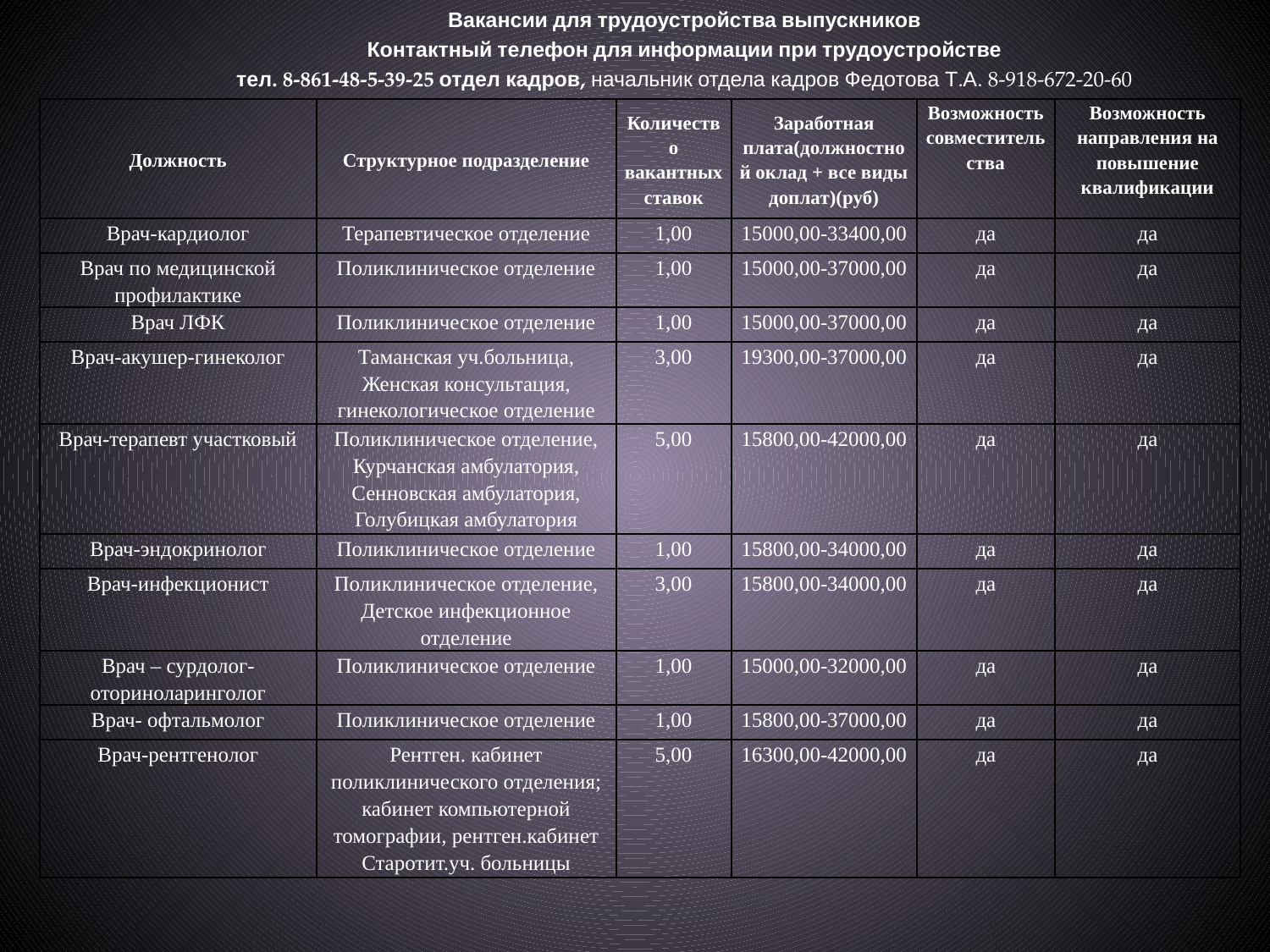

Вакансии для трудоустройства выпускников
Контактный телефон для информации при трудоустройстве
 тел. 8-861-48-5-39-25 отдел кадров, начальник отдела кадров Федотова Т.А. 8-918-672-20-60
| Должность | Структурное подразделение | Количество вакантных ставок | Заработная плата(должностной оклад + все виды доплат)(руб) | Возможность совместительства | Возможность направления на повышение квалификации |
| --- | --- | --- | --- | --- | --- |
| Врач-кардиолог | Терапевтическое отделение | 1,00 | 15000,00-33400,00 | да | да |
| Врач по медицинской профилактике | Поликлиническое отделение | 1,00 | 15000,00-37000,00 | да | да |
| Врач ЛФК | Поликлиническое отделение | 1,00 | 15000,00-37000,00 | да | да |
| Врач-акушер-гинеколог | Таманская уч.больница, Женская консультация, гинекологическое отделение | 3,00 | 19300,00-37000,00 | да | да |
| Врач-терапевт участковый | Поликлиническое отделение, Курчанская амбулатория, Сенновская амбулатория, Голубицкая амбулатория | 5,00 | 15800,00-42000,00 | да | да |
| Врач-эндокринолог | Поликлиническое отделение | 1,00 | 15800,00-34000,00 | да | да |
| Врач-инфекционист | Поликлиническое отделение, Детское инфекционное отделение | 3,00 | 15800,00-34000,00 | да | да |
| Врач – сурдолог-оториноларинголог | Поликлиническое отделение | 1,00 | 15000,00-32000,00 | да | да |
| Врач- офтальмолог | Поликлиническое отделение | 1,00 | 15800,00-37000,00 | да | да |
| Врач-рентгенолог | Рентген. кабинет поликлинического отделения; кабинет компьютерной томографии, рентген.кабинет Старотит.уч. больницы | 5,00 | 16300,00-42000,00 | да | да |